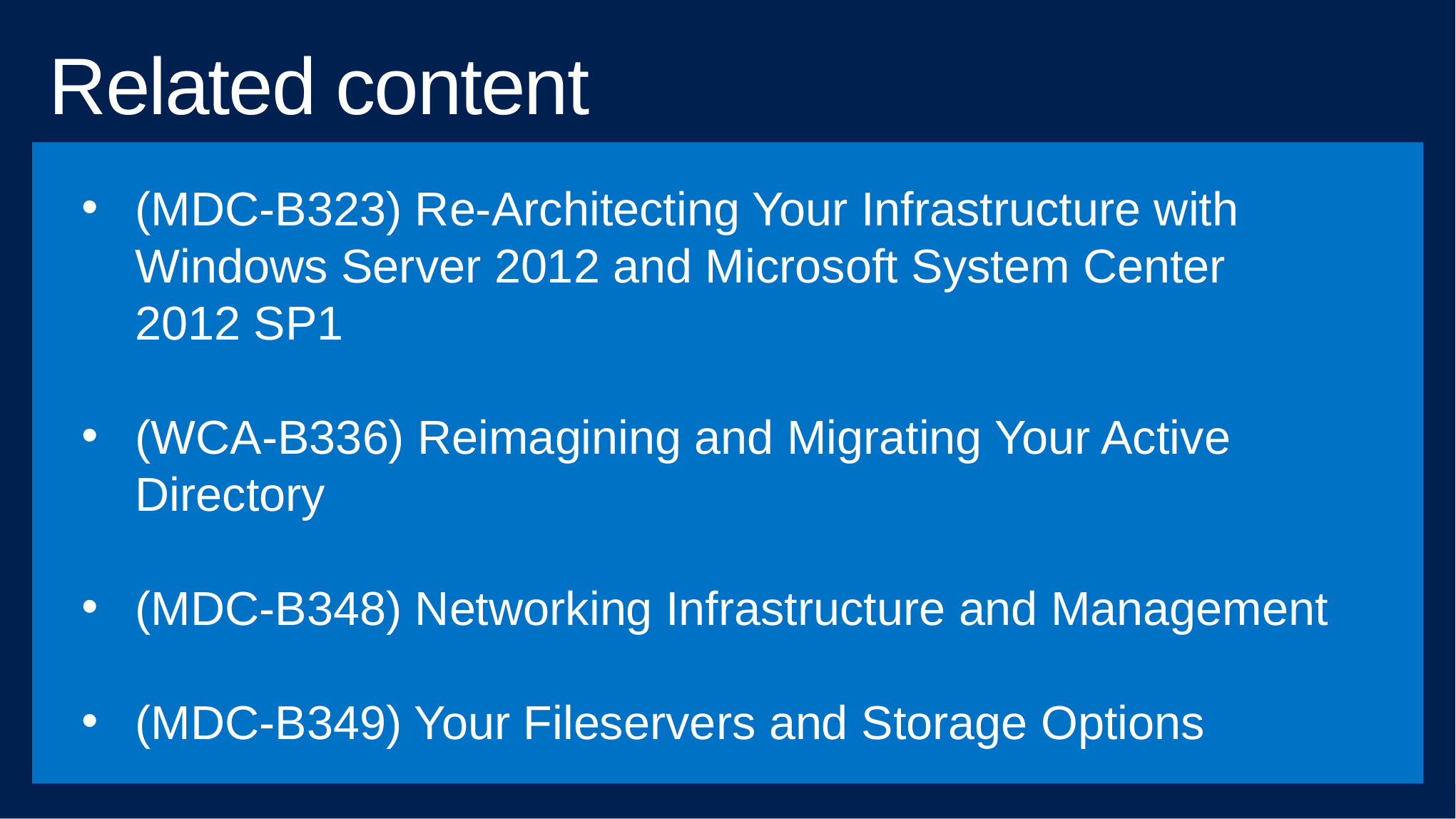

# Related content

(MDC-B323) Re-Architecting Your Infrastructure with Windows Server 2012 and Microsoft System Center 2012 SP1

(WCA-B336) Reimagining and Migrating Your Active Directory

(MDC-B348) Networking Infrastructure and Management

(MDC-B349) Your Fileservers and Storage Options